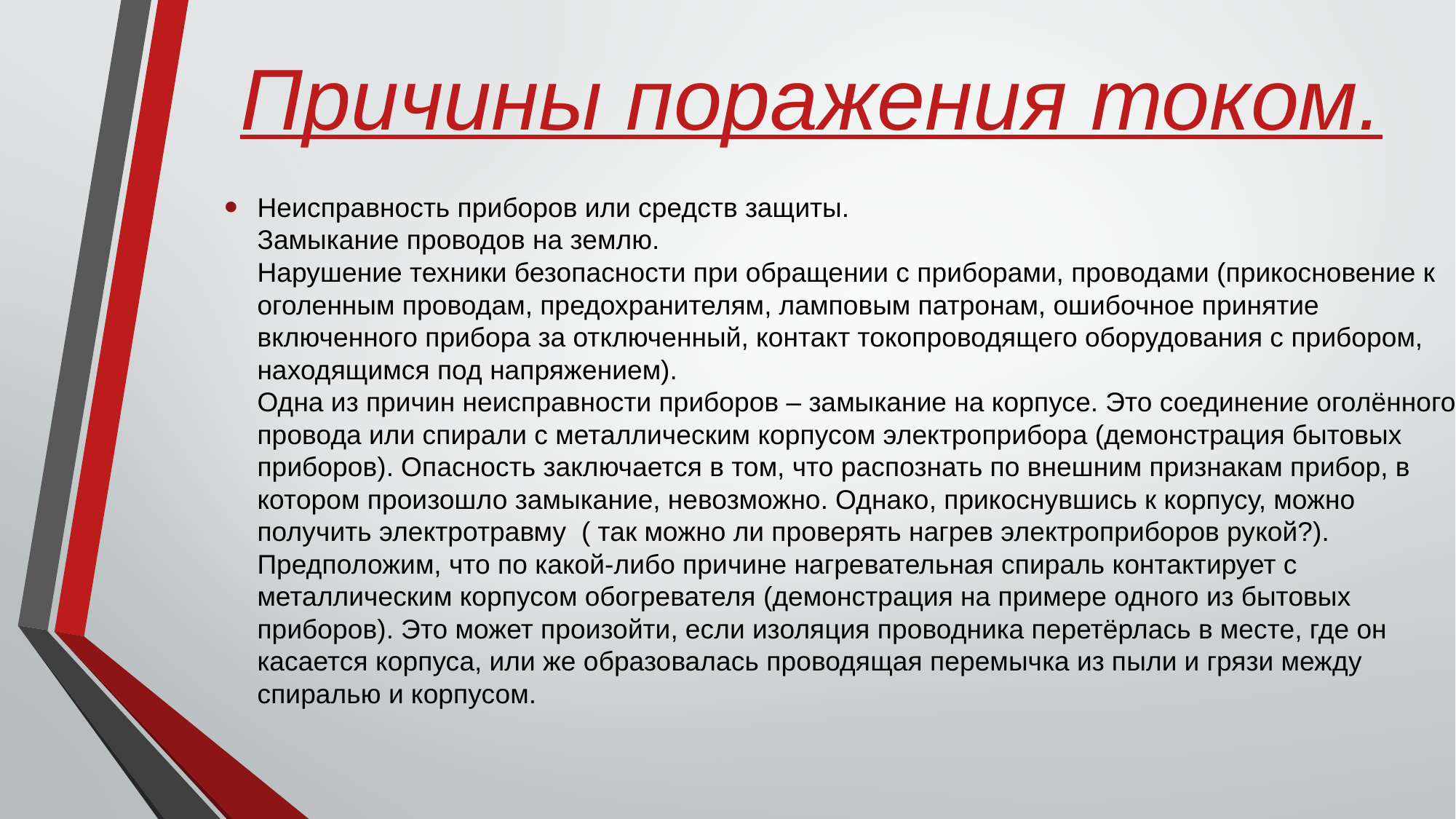

# Причины поражения током.
Неисправность приборов или средств защиты. 
Замыкание проводов на землю. 
Нарушение техники безопасности при обращении с приборами, проводами (прикосновение к оголенным проводам, предохранителям, ламповым патронам, ошибочное принятие включенного прибора за отключенный, контакт токопроводящего оборудования с прибором, находящимся под напряжением). 
Одна из причин неисправности приборов – замыкание на корпусе. Это соединение оголённого провода или спирали с металлическим корпусом электроприбора (демонстрация бытовых приборов). Опасность заключается в том, что распознать по внешним признакам прибор, в котором произошло замыкание, невозможно. Однако, прикоснувшись к корпусу, можно получить электротравму  ( так можно ли проверять нагрев электроприборов рукой?).
Предположим, что по какой-либо причине нагревательная спираль контактирует с металлическим корпусом обогревателя (демонстрация на примере одного из бытовых приборов). Это может произойти, если изоляция проводника перетёрлась в месте, где он касается корпуса, или же образовалась проводящая перемычка из пыли и грязи между спиралью и корпусом.